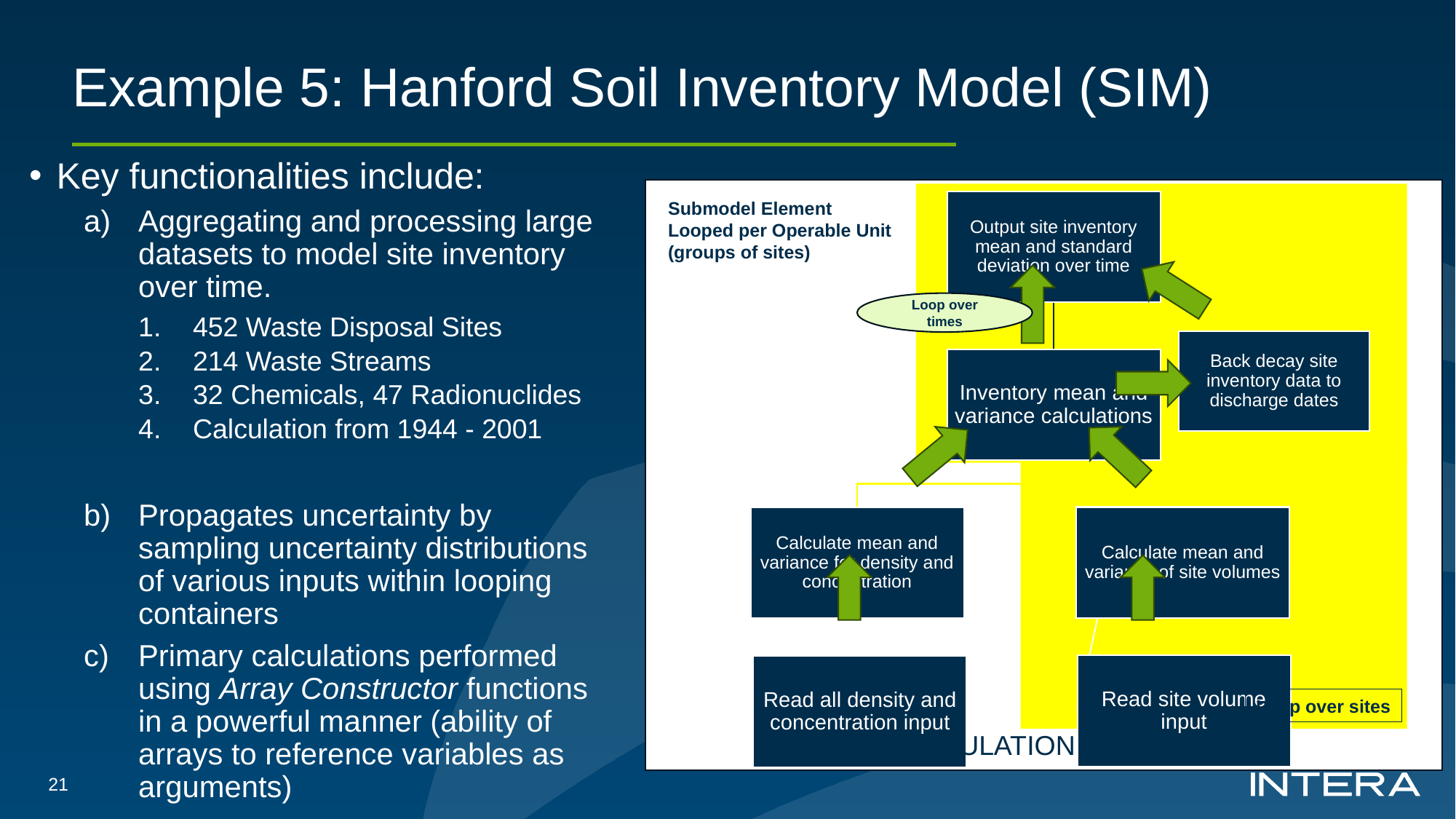

# Example 5: Hanford Soil Inventory Model (SIM)
Key functionalities include:
Aggregating and processing large datasets to model site inventory over time.
452 Waste Disposal Sites
214 Waste Streams
32 Chemicals, 47 Radionuclides
Calculation from 1944 - 2001

Propagates uncertainty by sampling uncertainty distributions of various inputs within looping containers
Primary calculations performed using Array Constructor functions in a powerful manner (ability of arrays to reference variables as arguments)

Output site inventory mean and standard deviation over time
Inventory mean and variance calculations
Calculate mean and variance for density and concentration
Read all density and concentration input
Calculate mean and variance of site volumes
Read site volume input

Back decay site inventory data to discharge dates

Submodel Element Looped per Operable Unit (groups of sites)
Loop over times

Loop over sites
SIM CALCULATION APPROACH
21